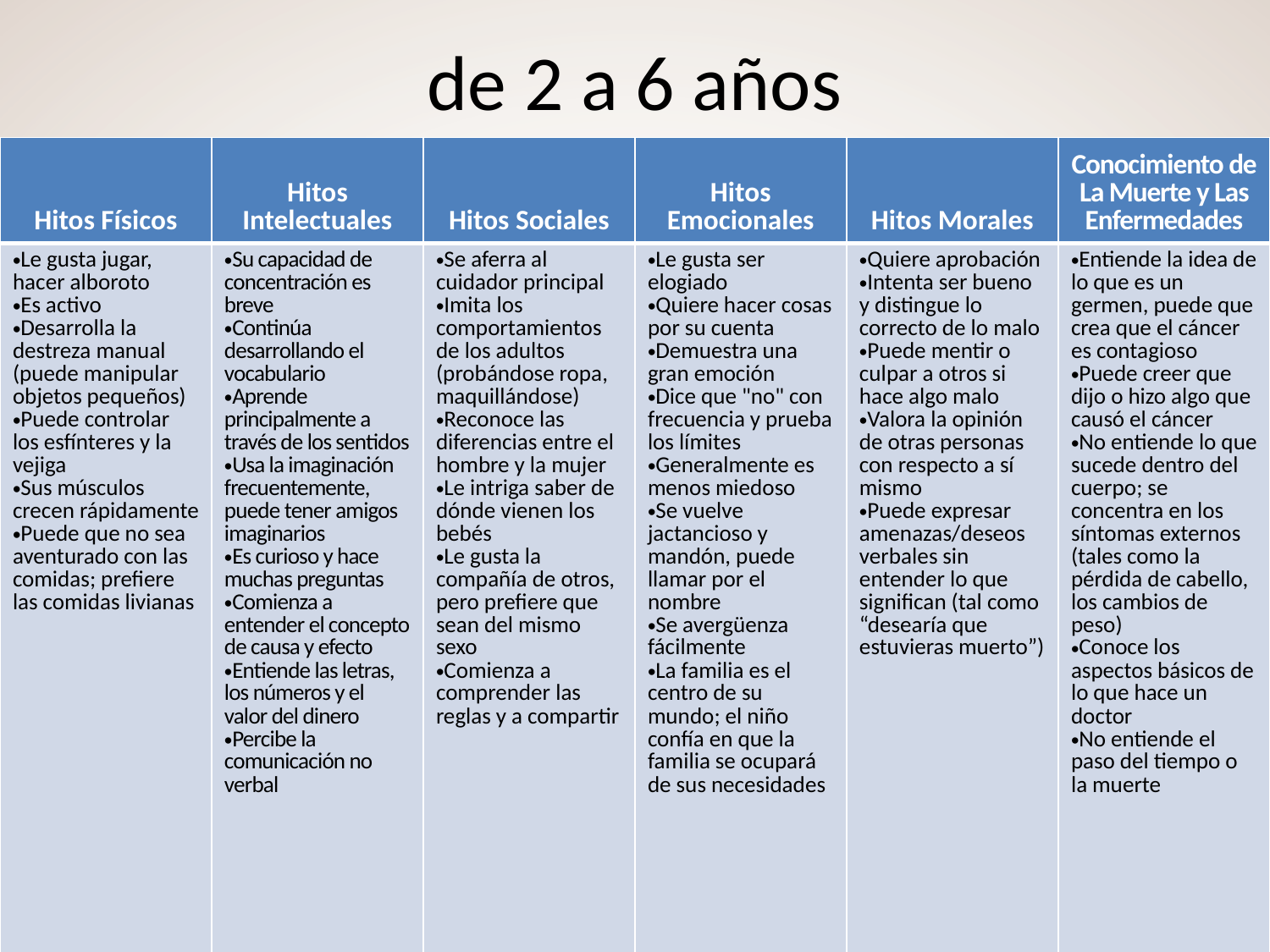

# de 2 a 6 años
| Hitos Físicos | Hitos Intelectuales | Hitos Sociales | Hitos Emocionales | Hitos Morales | Conocimiento de La Muerte y Las Enfermedades |
| --- | --- | --- | --- | --- | --- |
| Le gusta jugar, hacer alboroto Es activo Desarrolla la destreza manual (puede manipular objetos pequeños) Puede controlar los esfínteres y la vejiga Sus músculos crecen rápidamente Puede que no sea aventurado con las comidas; prefiere las comidas livianas | Su capacidad de concentración es breve Continúa desarrollando el vocabulario Aprende principalmente a través de los sentidos Usa la imaginación frecuentemente, puede tener amigos imaginarios Es curioso y hace muchas preguntas Comienza a entender el concepto de causa y efecto Entiende las letras, los números y el valor del dinero Percibe la comunicación no verbal | Se aferra al cuidador principal Imita los comportamientos de los adultos (probándose ropa, maquillándose) Reconoce las diferencias entre el hombre y la mujer Le intriga saber de dónde vienen los bebés Le gusta la compañía de otros, pero prefiere que sean del mismo sexo Comienza a comprender las reglas y a compartir | Le gusta ser elogiado Quiere hacer cosas por su cuenta Demuestra una gran emoción Dice que "no" con frecuencia y prueba los límites Generalmente es menos miedoso Se vuelve jactancioso y mandón, puede llamar por el nombre Se avergüenza fácilmente La familia es el centro de su mundo; el niño confía en que la familia se ocupará de sus necesidades | Quiere aprobación Intenta ser bueno y distingue lo correcto de lo malo Puede mentir o culpar a otros si hace algo malo Valora la opinión de otras personas con respecto a sí mismo Puede expresar amenazas/deseos verbales sin entender lo que significan (tal como “desearía que estuvieras muerto”) | Entiende la idea de lo que es un germen, puede que crea que el cáncer es contagioso Puede creer que dijo o hizo algo que causó el cáncer No entiende lo que sucede dentro del cuerpo; se concentra en los síntomas externos (tales como la pérdida de cabello, los cambios de peso) Conoce los aspectos básicos de lo que hace un doctor No entiende el paso del tiempo o la muerte |